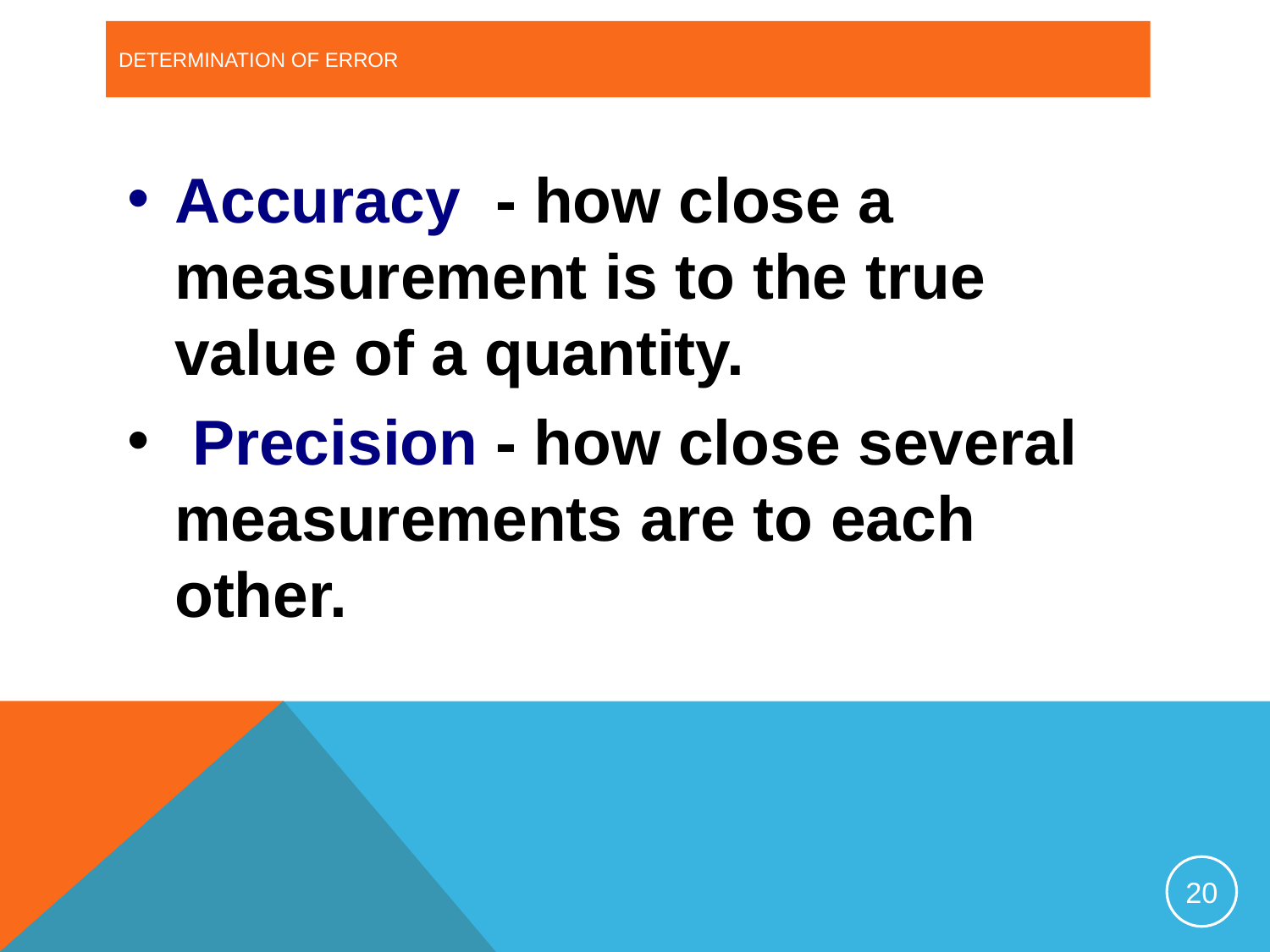

# Determination of error
Accuracy  - how close a measurement is to the true value of a quantity.
 Precision - how close several measurements are to each other.

20